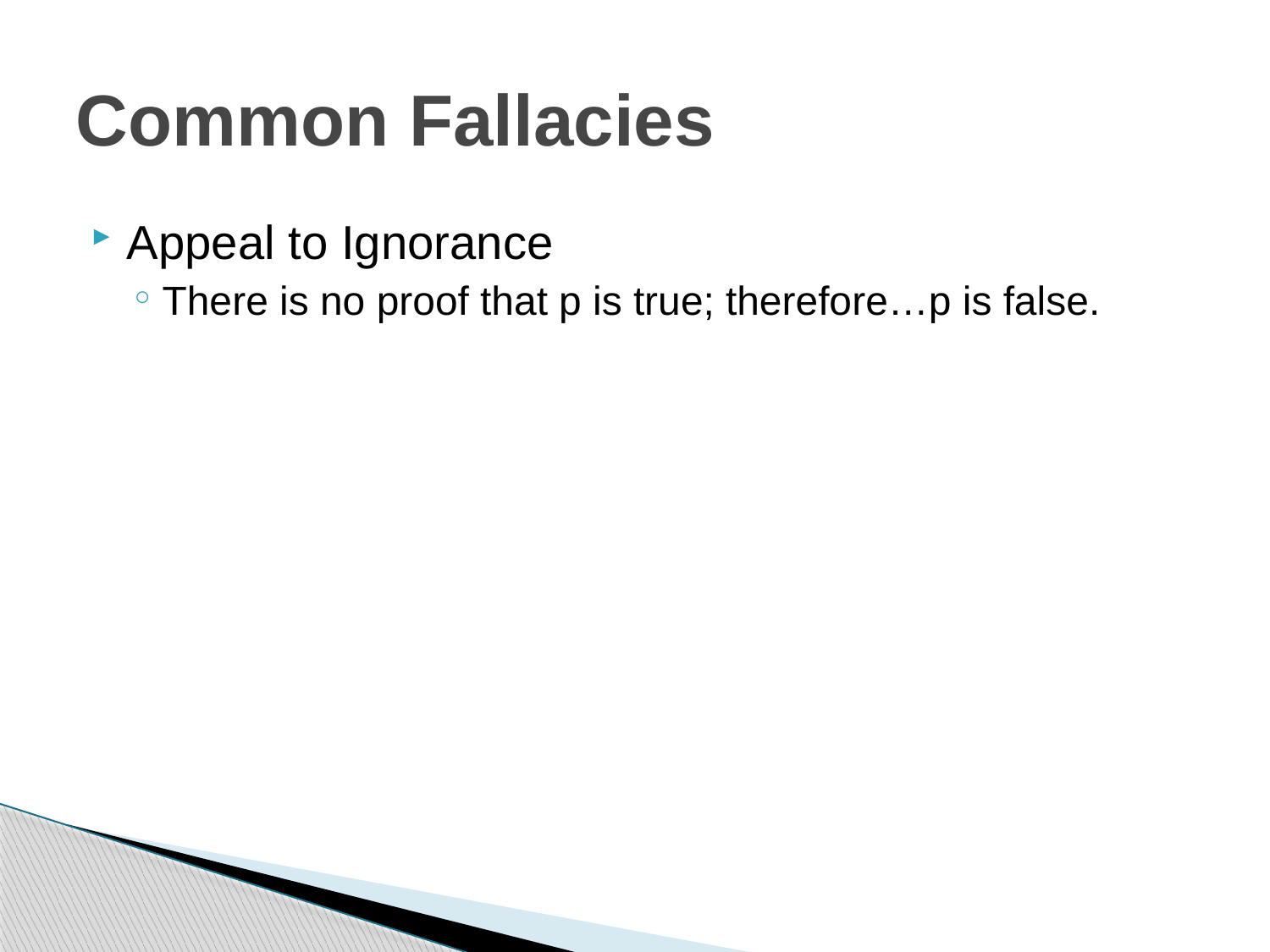

# Common Fallacies
Appeal to Ignorance
There is no proof that p is true; therefore…p is false.